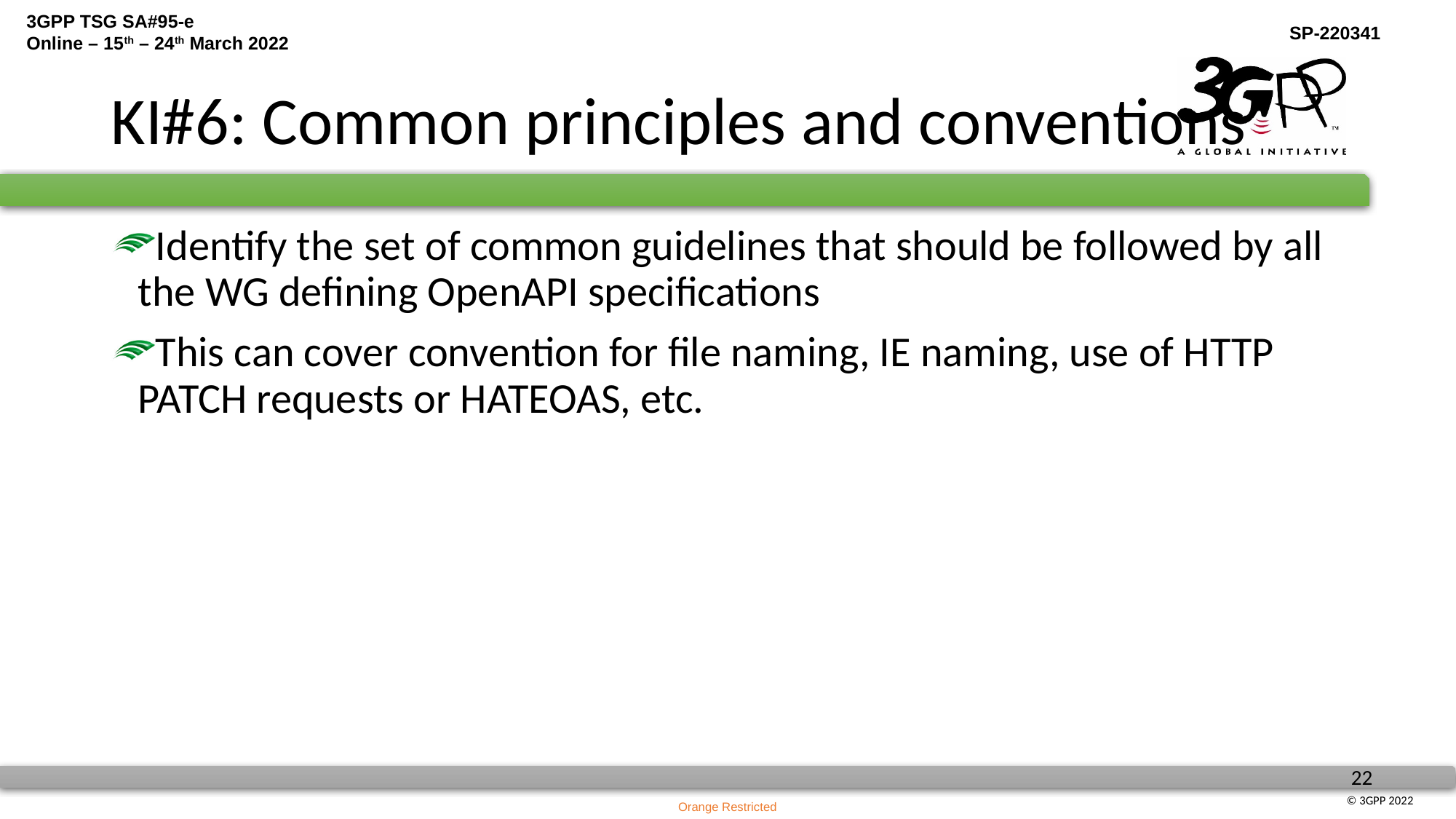

# KI#6: Common principles and conventions
Identify the set of common guidelines that should be followed by all the WG defining OpenAPI specifications
This can cover convention for file naming, IE naming, use of HTTP PATCH requests or HATEOAS, etc.